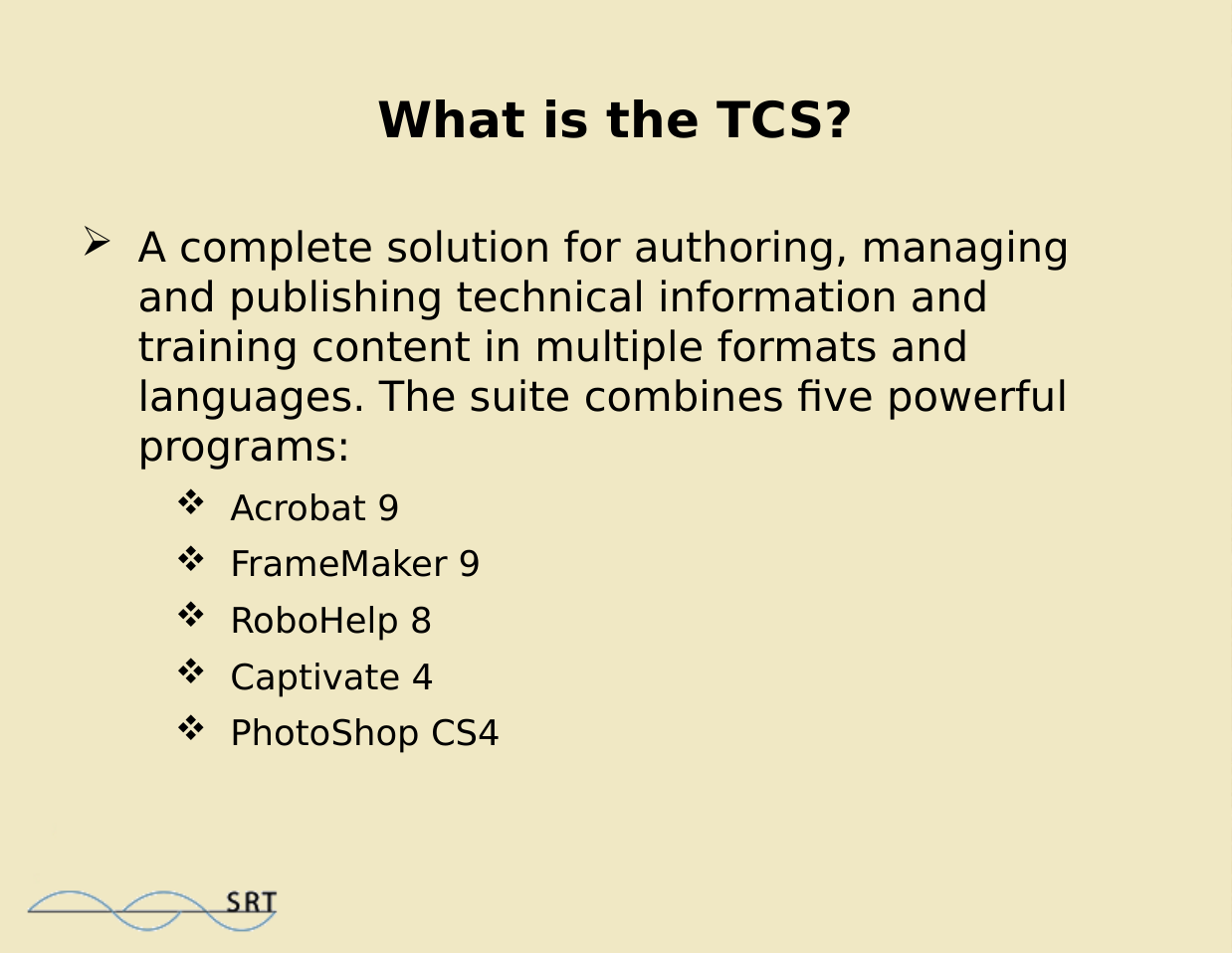

# What is the TCS?
A complete solution for authoring, managing and publishing technical information and training content in multiple formats and languages. The suite combines five powerful programs:
Acrobat 9
FrameMaker 9
RoboHelp 8
Captivate 4
PhotoShop CS4